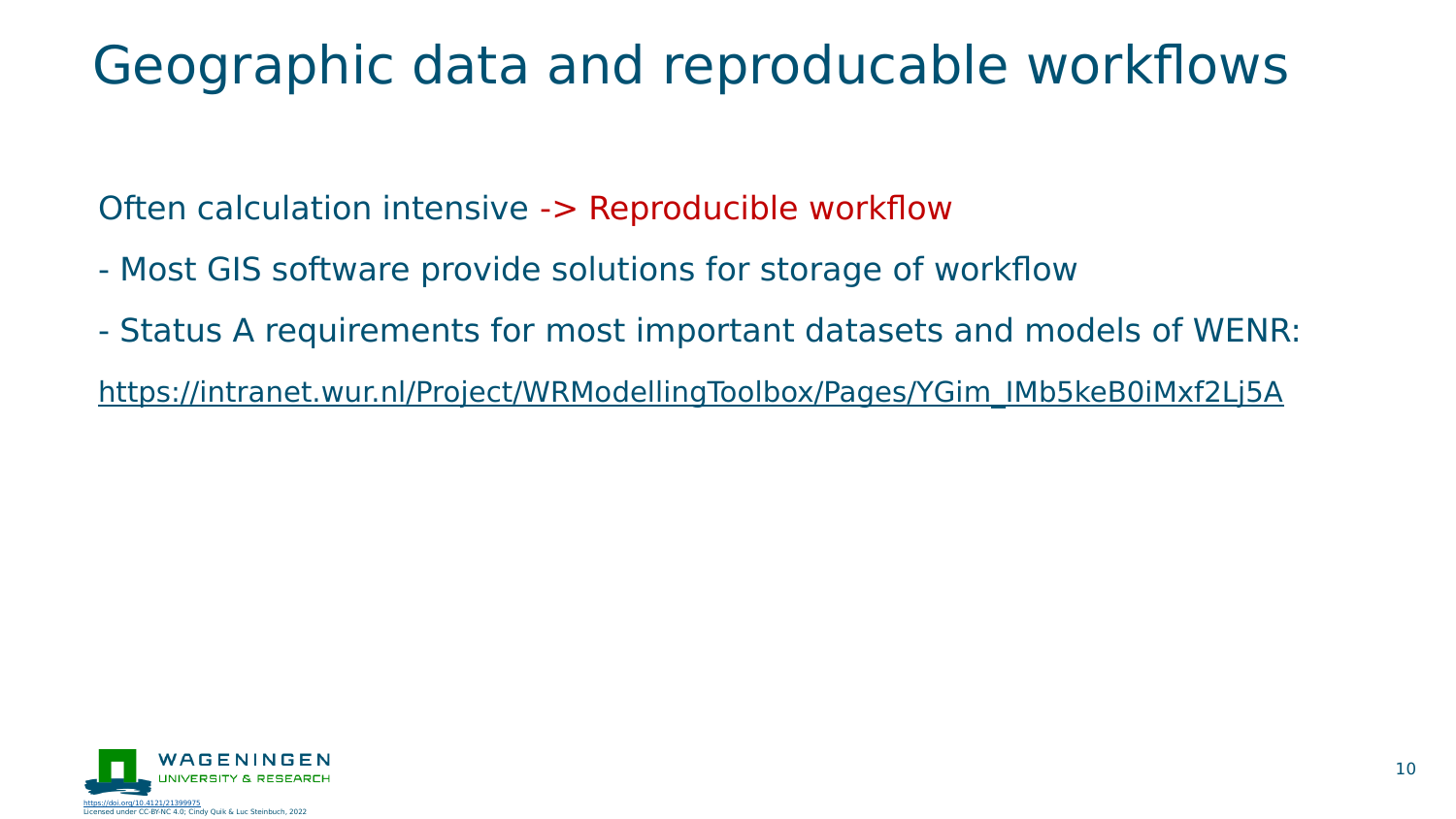

# Geographic data and reproducable workflows

Often calculation intensive -> Reproducible workflow
- Most GIS software provide solutions for storage of workflow
- Status A requirements for most important datasets and models of WENR:
https://intranet.wur.nl/Project/WRModellingToolbox/Pages/YGim_IMb5keB0iMxf2Lj5A

10